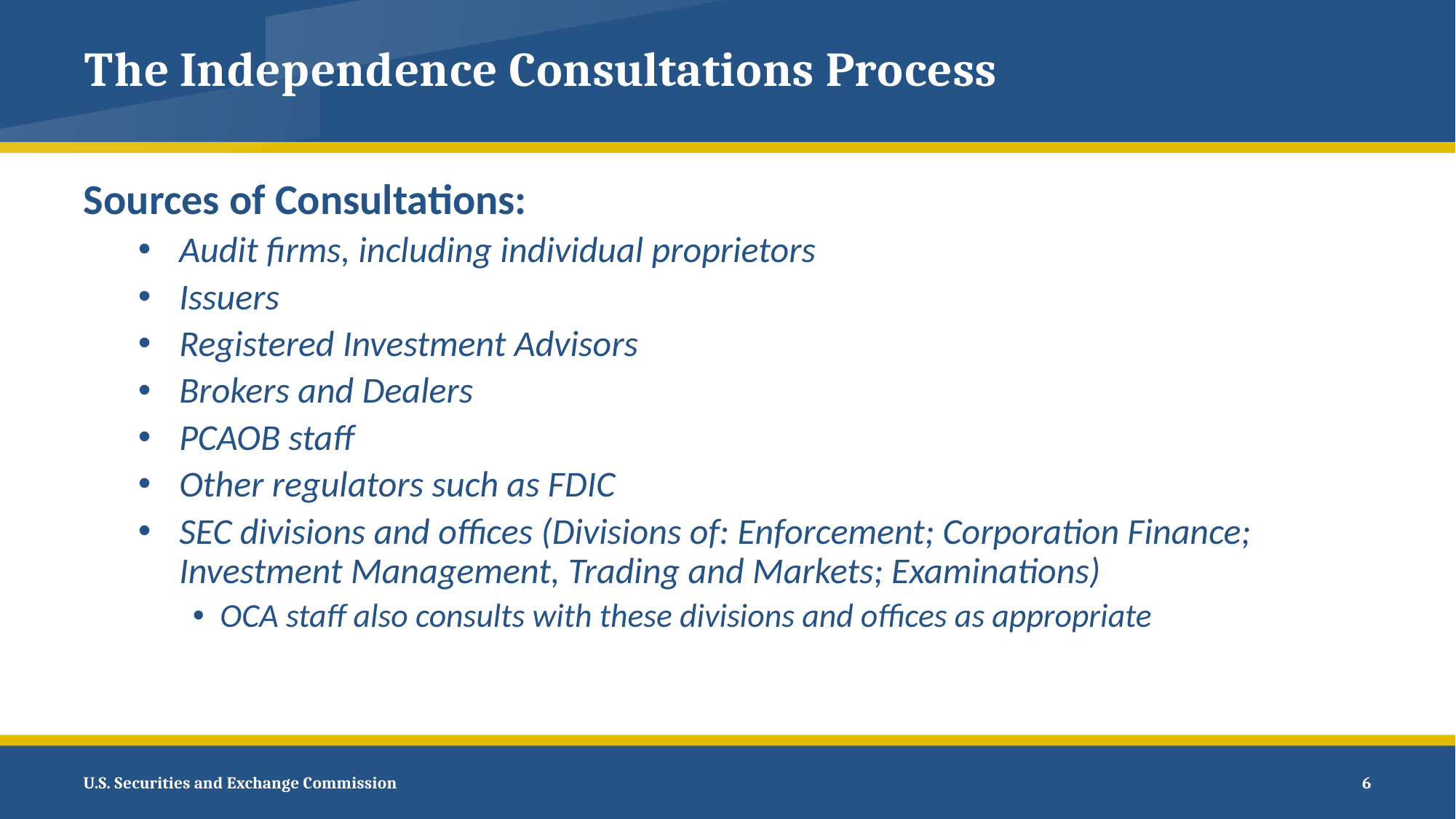

# The Independence Consultations Process
Sources of Consultations:
Audit firms, including individual proprietors
Issuers
Registered Investment Advisors
Brokers and Dealers
PCAOB staff
Other regulators such as FDIC
SEC divisions and offices (Divisions of: Enforcement; Corporation Finance; Investment Management, Trading and Markets; Examinations)
OCA staff also consults with these divisions and offices as appropriate
 6